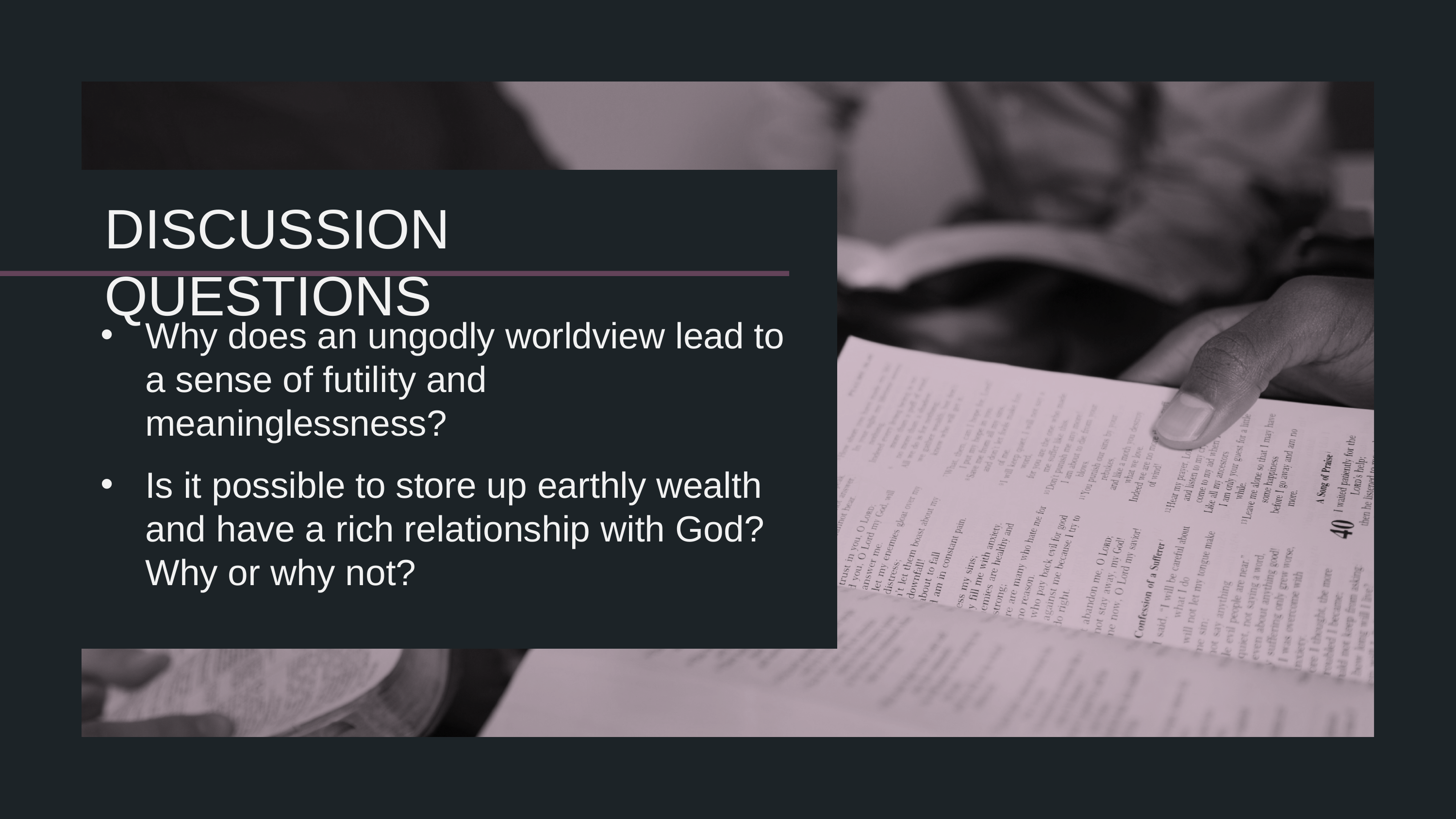

Why does an ungodly worldview lead to a sense of futility and meaninglessness?
Is it possible to store up earthly wealth and have a rich relationship with God? Why or why not?